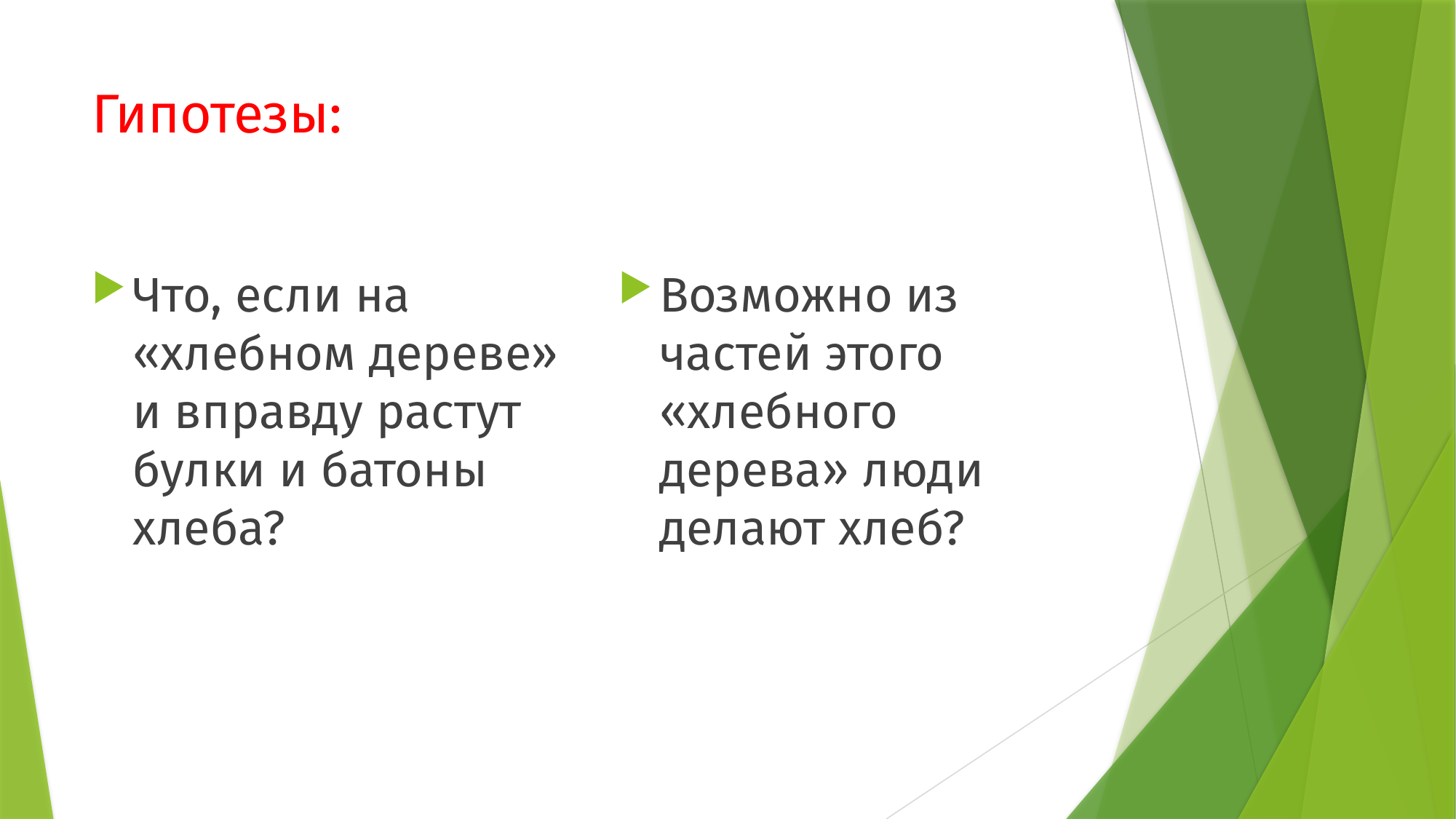

# Гипотезы:
Что, если на «хлебном дереве» и вправду растут булки и батоны хлеба?
Возможно из частей этого «хлебного дерева» люди делают хлеб?